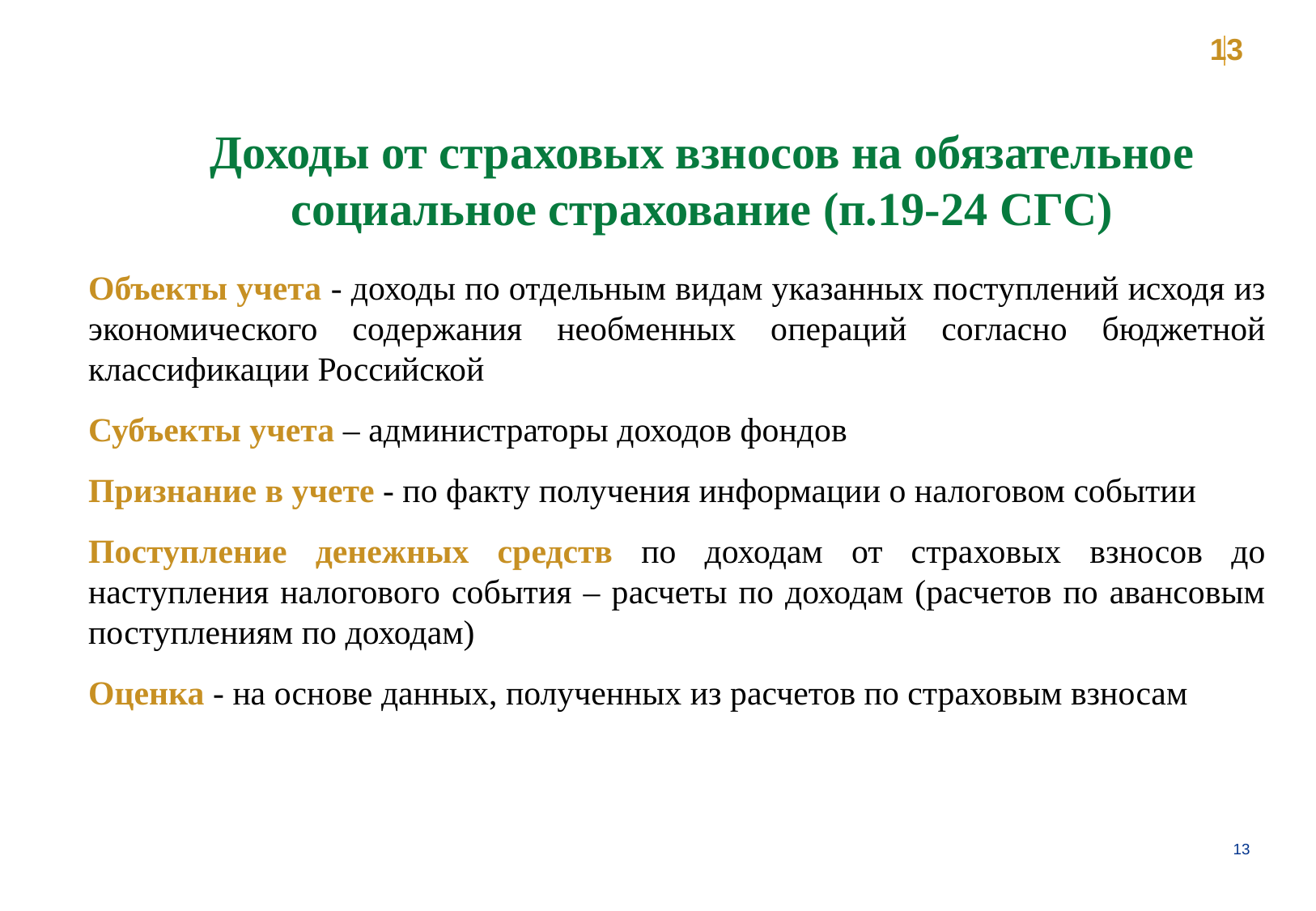

13
Доходы от страховых взносов на обязательное социальное страхование (п.19-24 СГС)
Объекты учета - доходы по отдельным видам указанных поступлений исходя из экономического содержания необменных операций согласно бюджетной классификации Российской
Субъекты учета – администраторы доходов фондов
Признание в учете - по факту получения информации о налоговом событии
Поступление денежных средств по доходам от страховых взносов до наступления налогового события – расчеты по доходам (расчетов по авансовым поступлениям по доходам)
Оценка - на основе данных, полученных из расчетов по страховым взносам